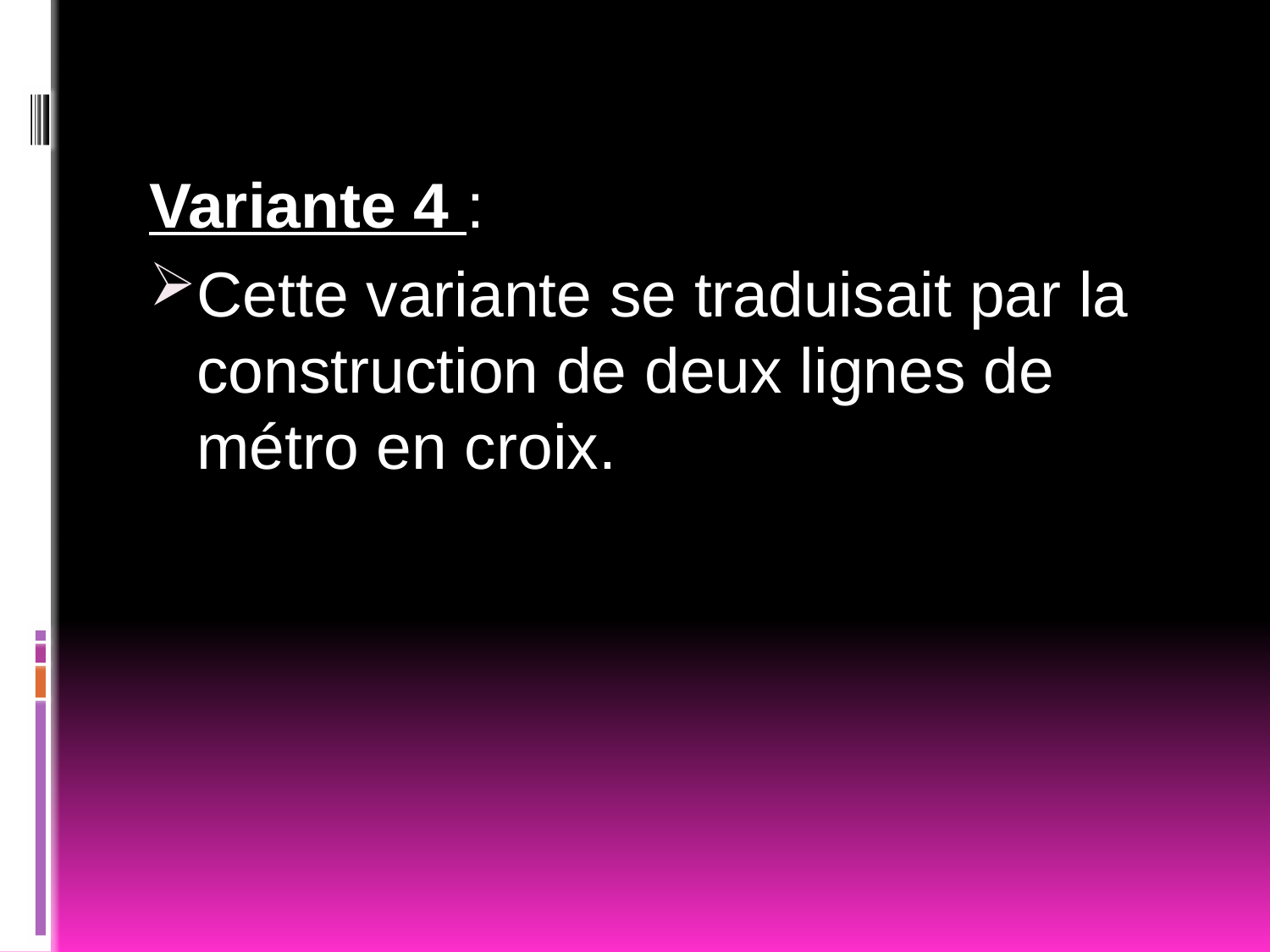

Variante 4 :
Cette variante se traduisait par la construction de deux lignes de métro en croix.